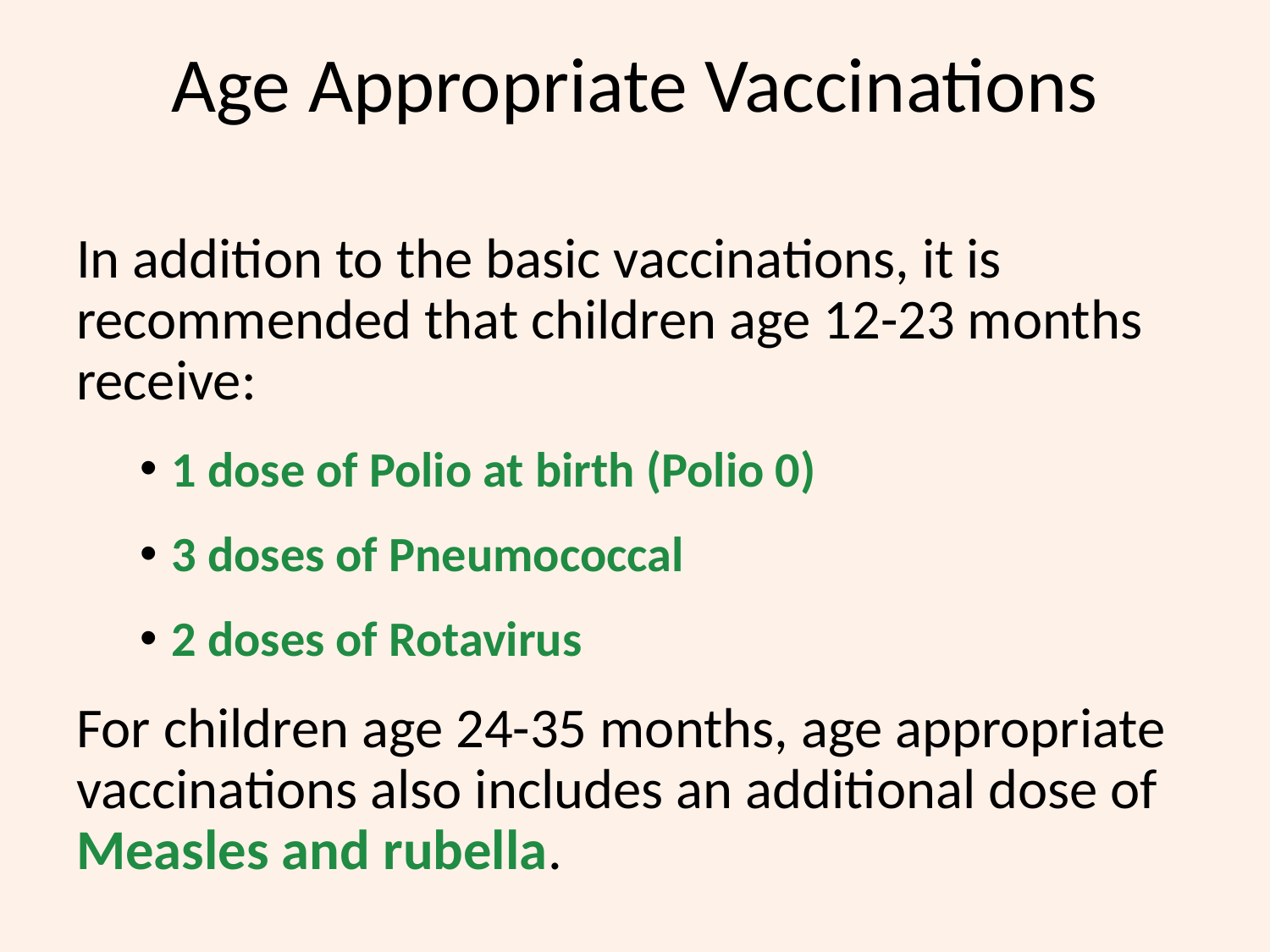

# Age Appropriate Vaccinations
In addition to the basic vaccinations, it is recommended that children age 12-23 months receive:
1 dose of Polio at birth (Polio 0)
3 doses of Pneumococcal
2 doses of Rotavirus
For children age 24-35 months, age appropriate vaccinations also includes an additional dose of Measles and rubella.